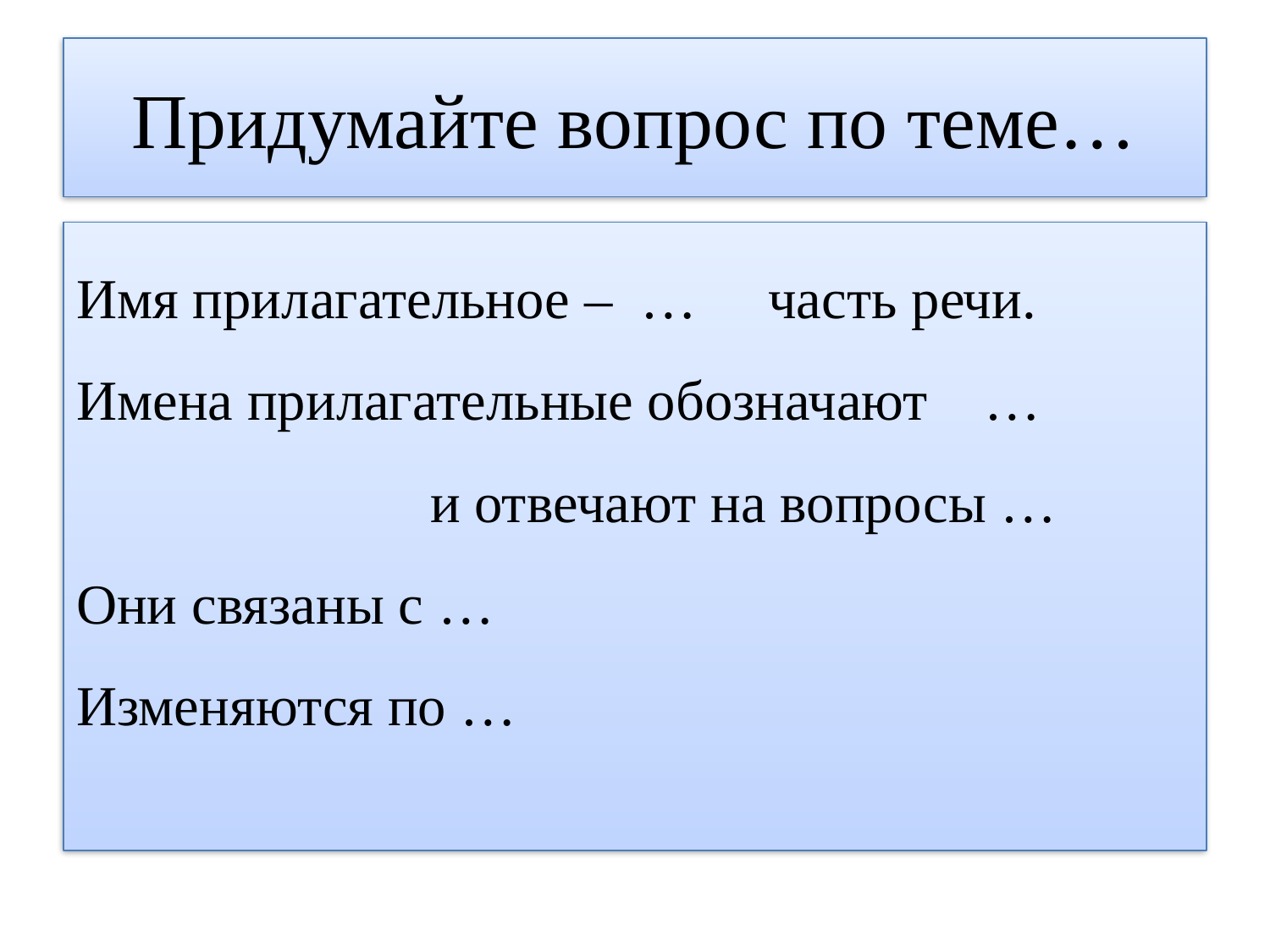

# Придумайте вопрос по теме…
Имя прилагательное –  …     часть речи.
Имена прилагательные обозначают    …                                    и отвечают на вопросы …
Они связаны с …
Изменяются по …